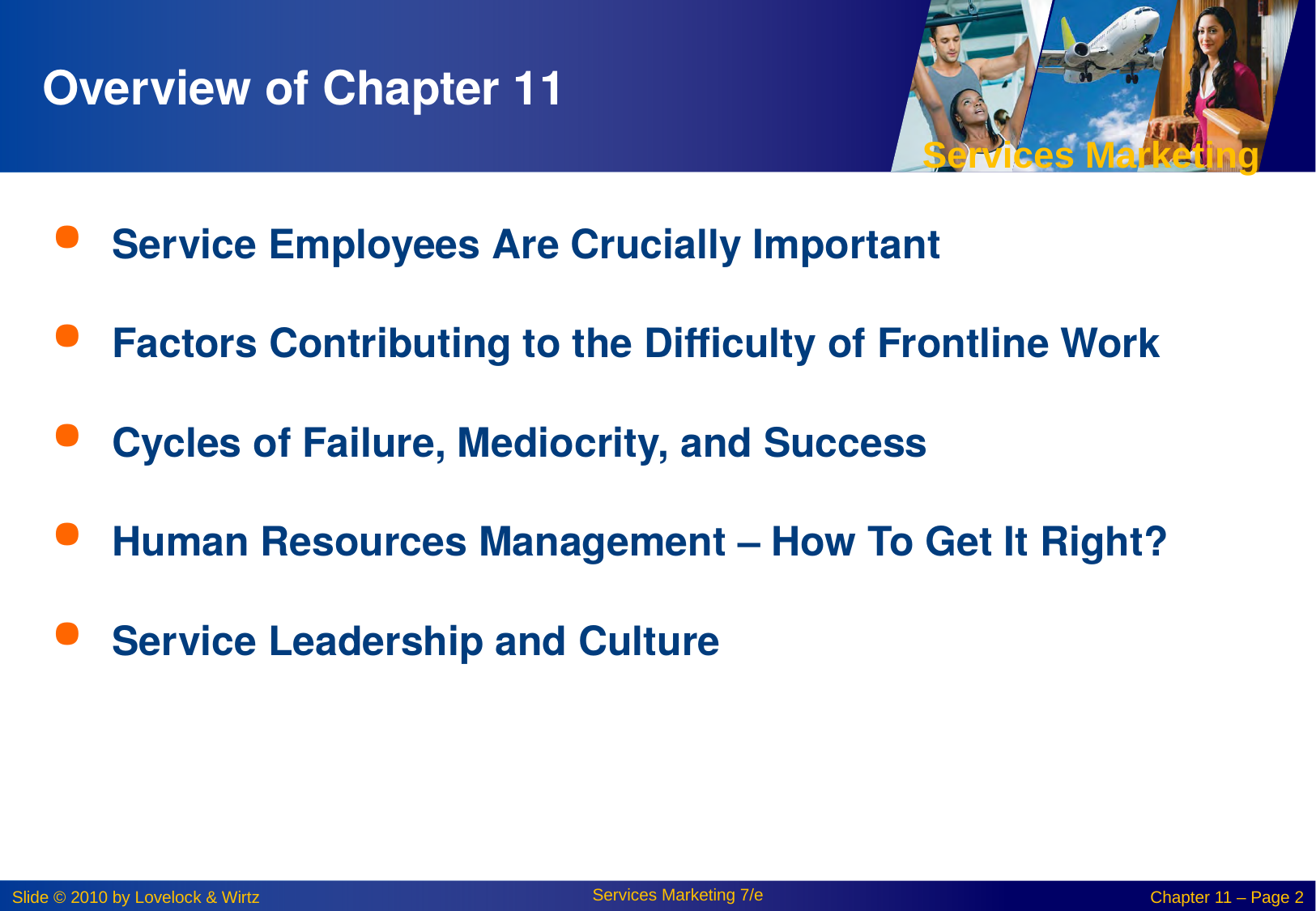

# Overview of Chapter 11
Service Employees Are Crucially Important
Factors Contributing to the Difficulty of Frontline Work
Cycles of Failure, Mediocrity, and Success
Human Resources Management – How To Get It Right?
Service Leadership and Culture